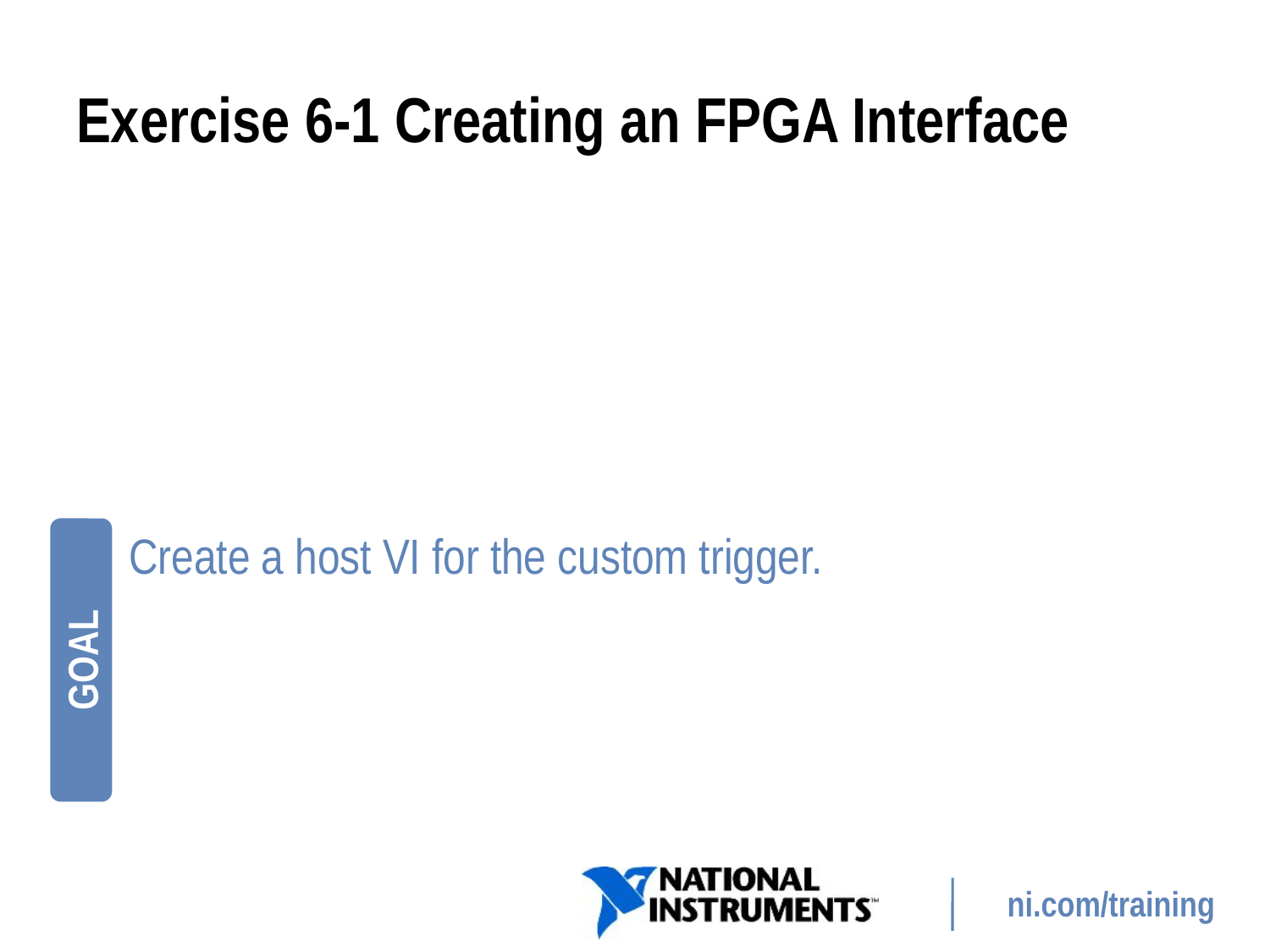

# Exercise 6-1 Creating an FPGA Interface
Create a host VI for the custom trigger.